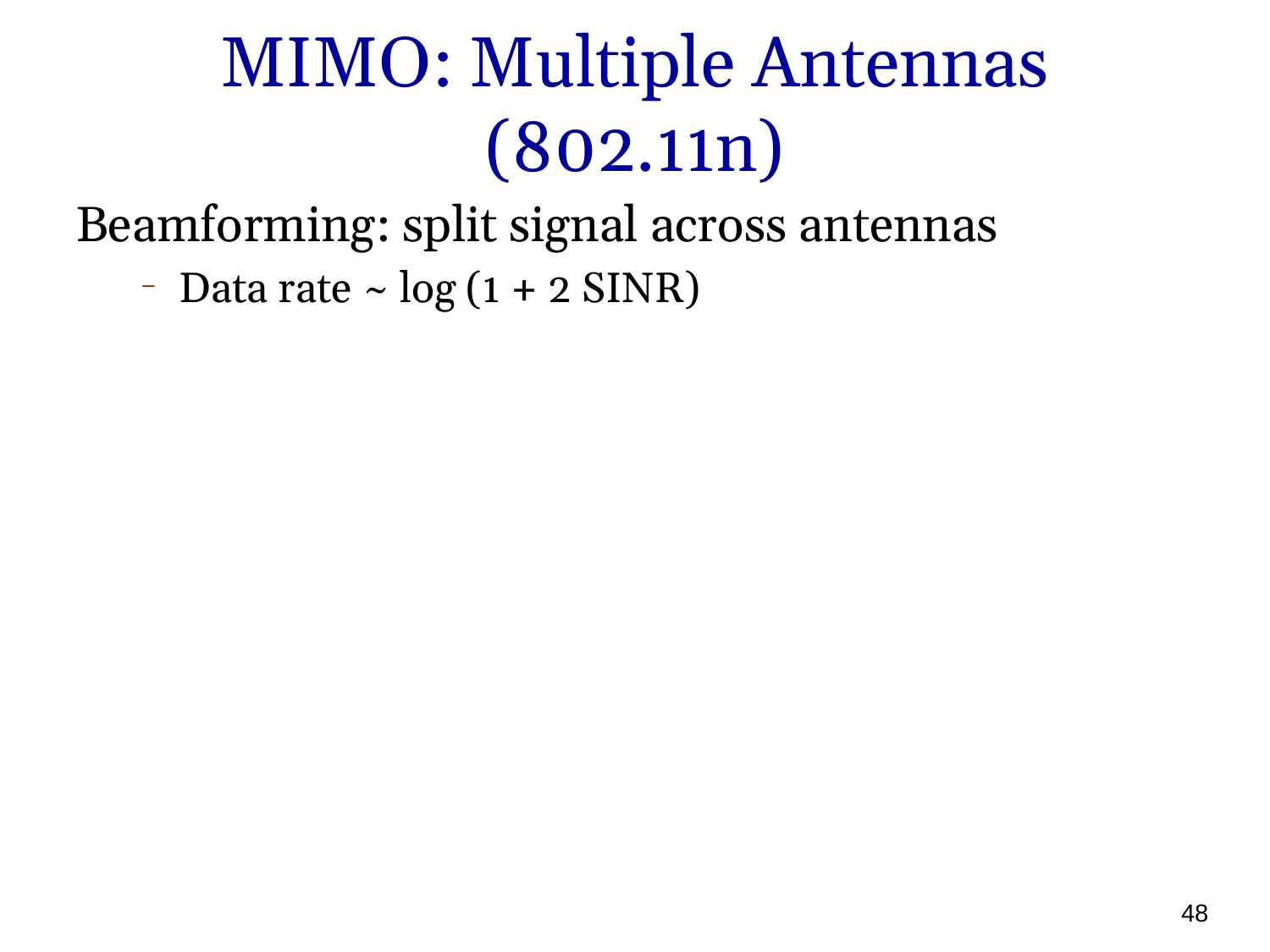

# MIMO: Multiple Antennas (802.11n)
Beamforming: split signal across antennas
Data rate ~ log (1 + 2 SINR)

48